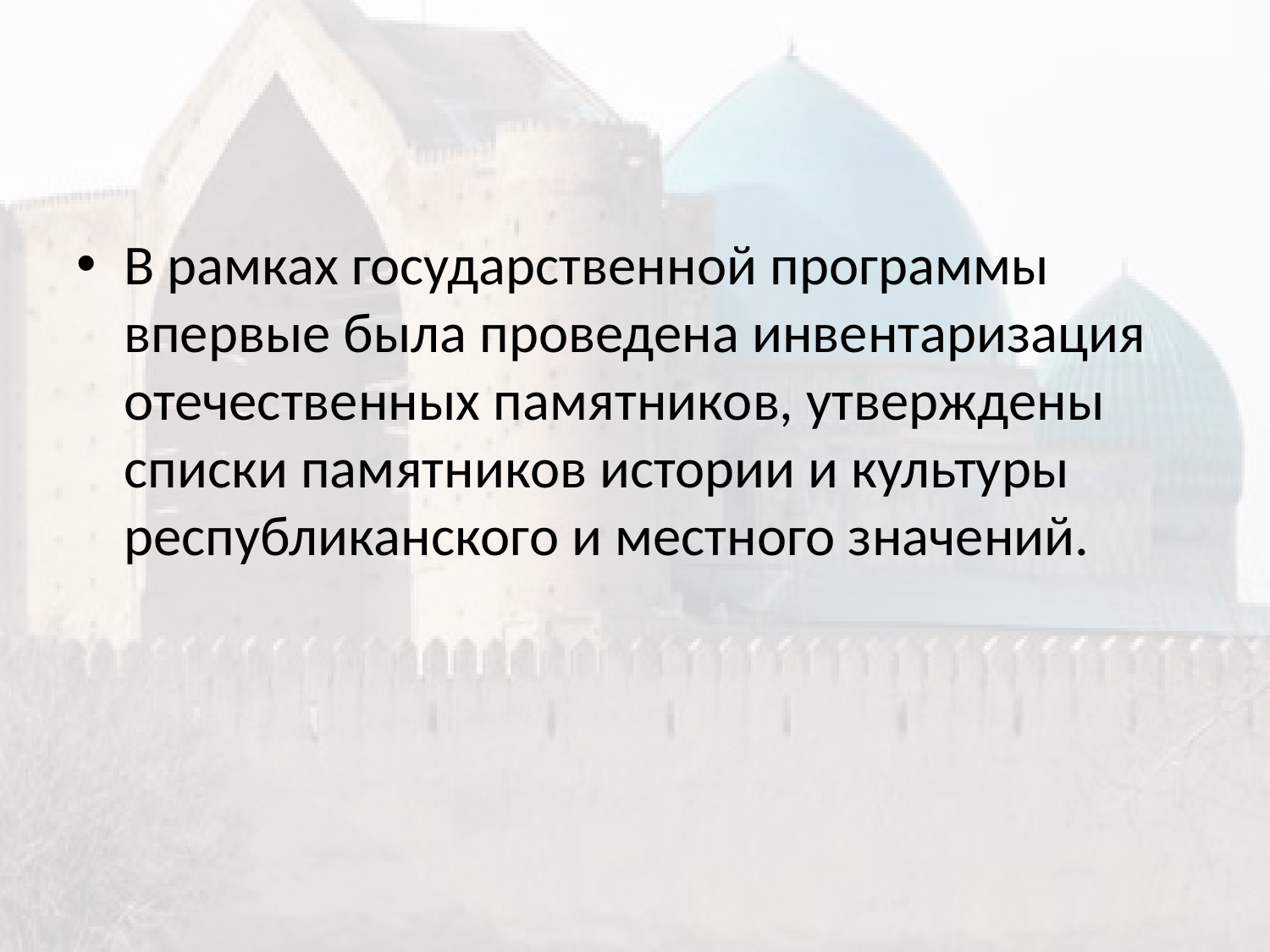

В рамках государственной программы впервые была проведена инвентаризация отечественных памятников, утверждены списки памятников истории и культуры республиканского и местного значений.